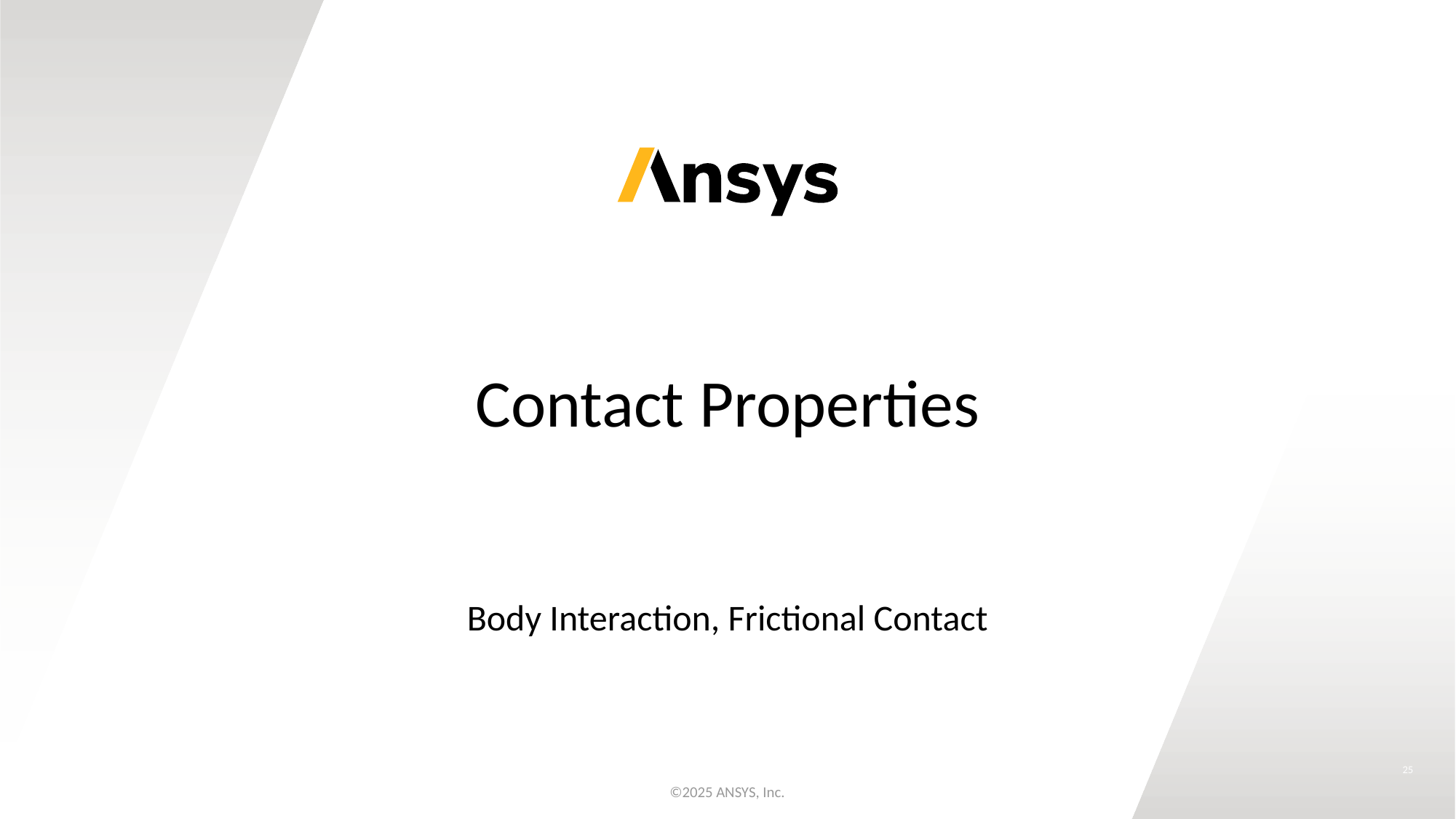

# Contact Properties
Body Interaction, Frictional Contact
25